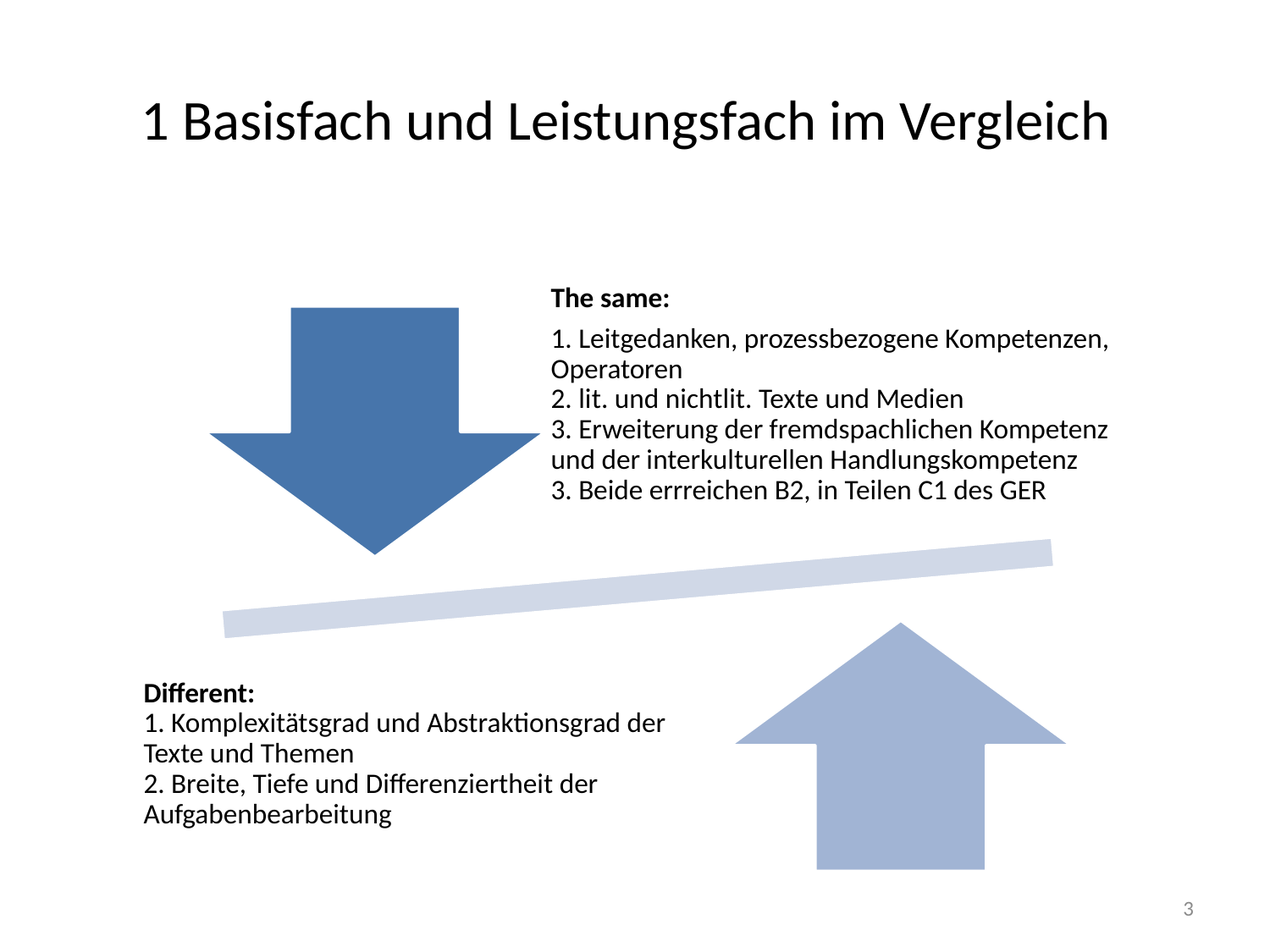

# 1 Basisfach und Leistungsfach im Vergleich

The same:
1. Leitgedanken, prozessbezogene Kompetenzen, Operatoren
2. lit. und nichtlit. Texte und Medien
3. Erweiterung der fremdspachlichen Kompetenz und der interkulturellen Handlungskompetenz
3. Beide errreichen B2, in Teilen C1 des GER

Different:
1. Komplexitätsgrad und Abstraktionsgrad der Texte und Themen
2. Breite, Tiefe und Differenziertheit der Aufgabenbearbeitung
3